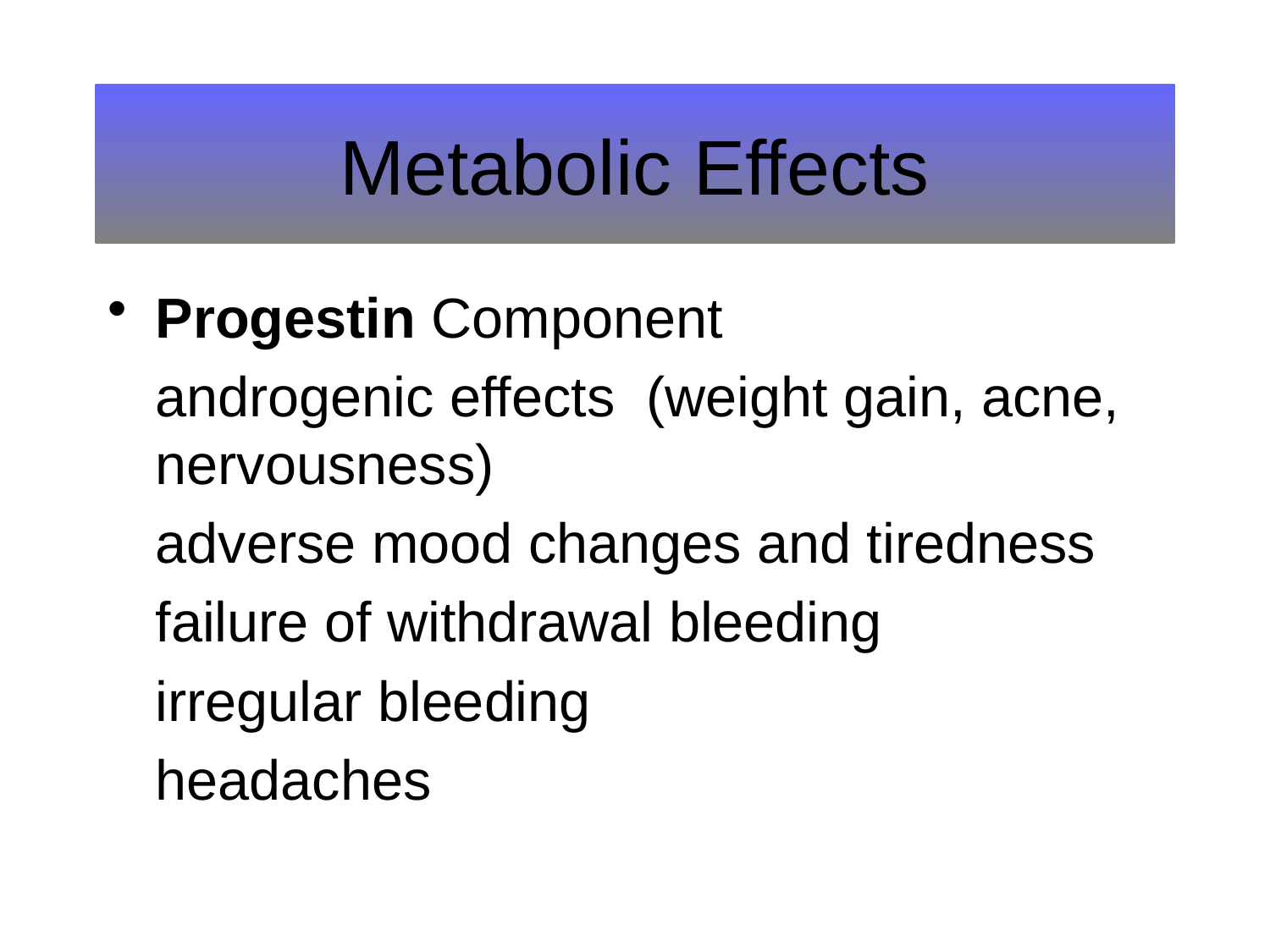

# Metabolic Effects
Progestin Component
	androgenic effects  (weight gain, acne, nervousness)
	adverse mood changes and tiredness
	failure of withdrawal bleeding
	irregular bleeding
	headaches